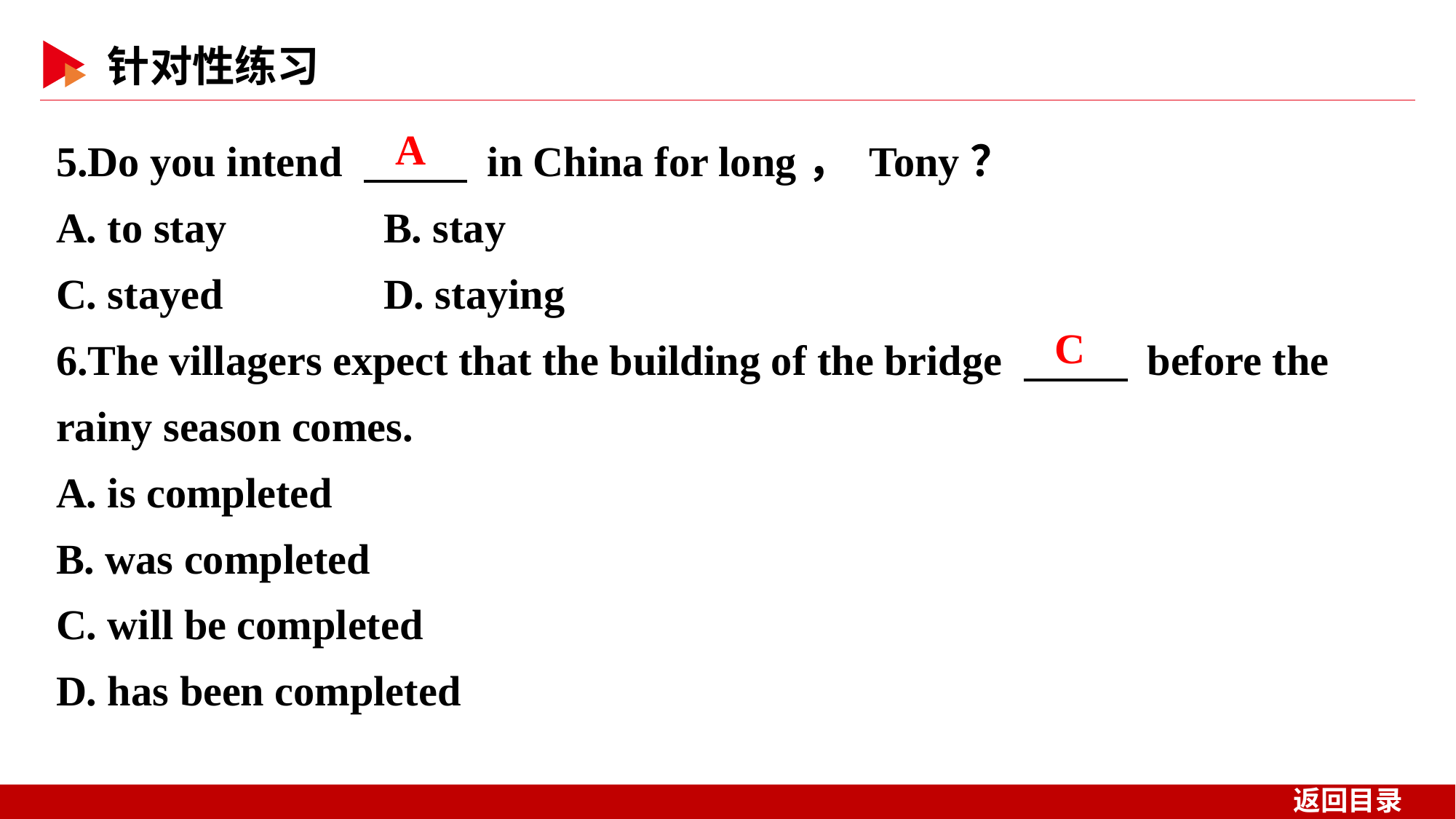

5.Do you intend 　  　 in China for long， Tony？
A. to stay        	B. stay
C. stayed           	D. staying
6.The villagers expect that the building of the bridge 　  　 before the rainy season comes.
A. is completed
B. was completed
C. will be completed
D. has been completed
A
C